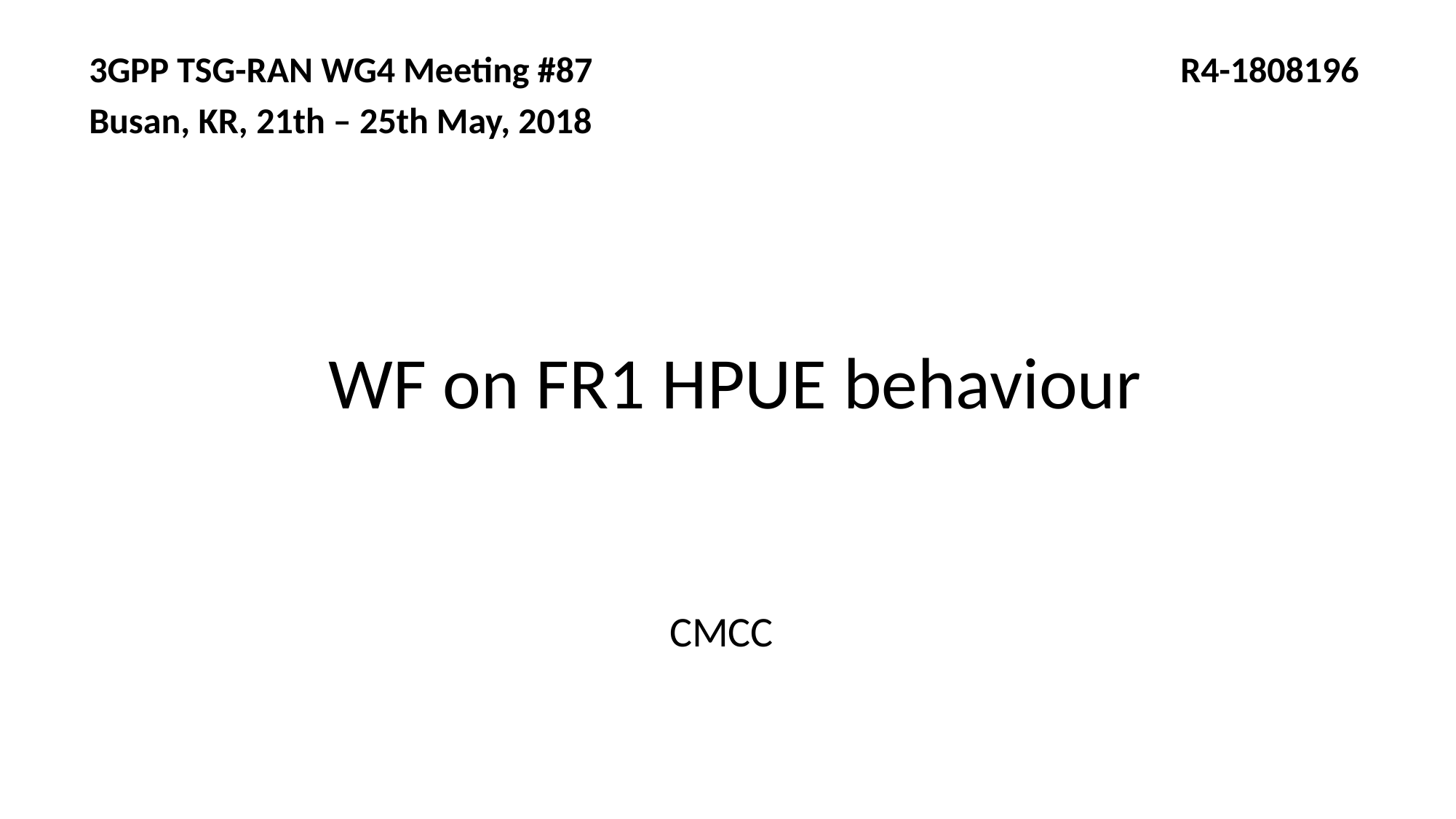

3GPP TSG-RAN WG4 Meeting #87                                  			R4-1808196
Busan, KR, 21th – 25th May, 2018

# WF on FR1 HPUE behaviour
CMCC